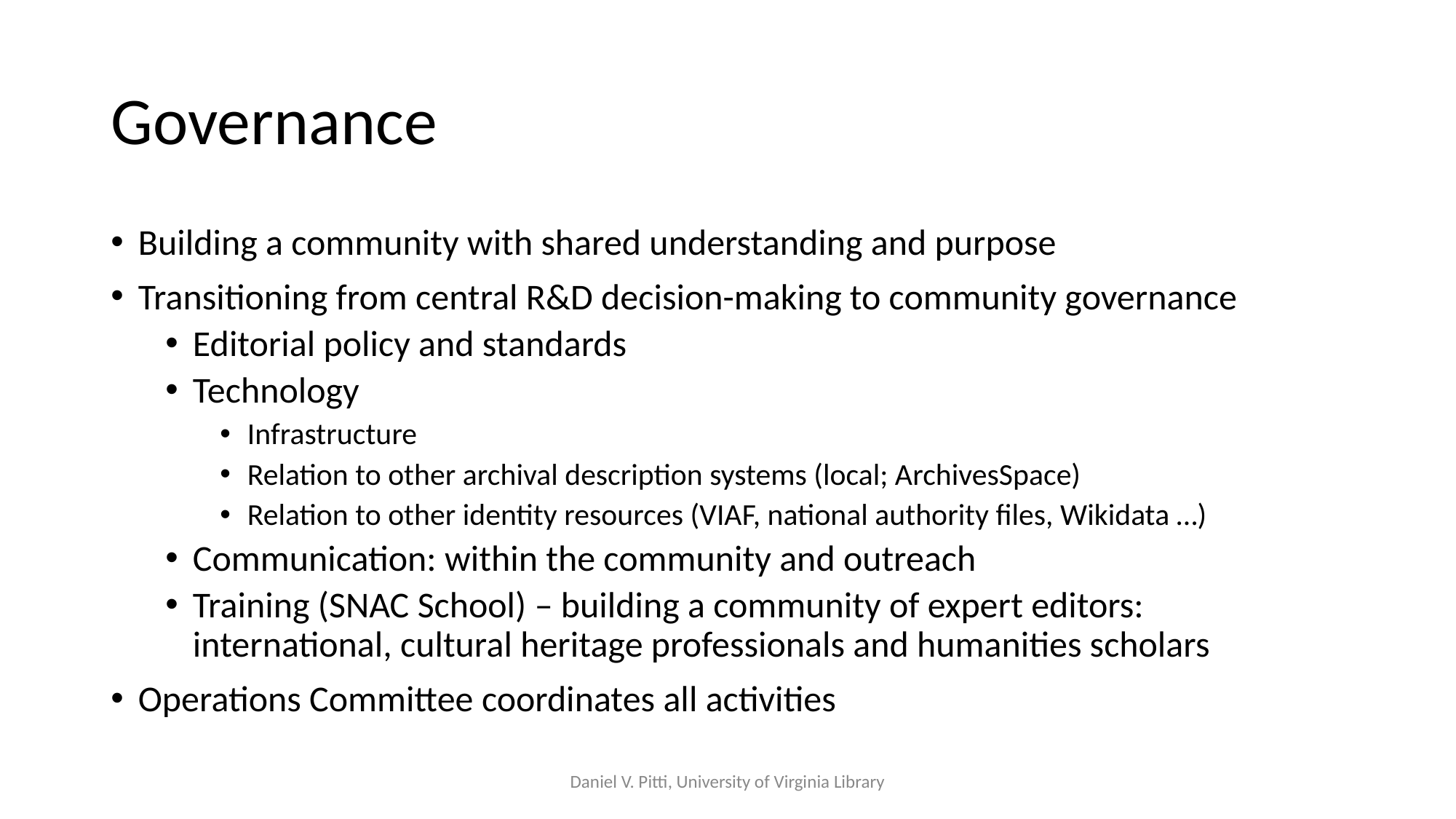

# Governance
Building a community with shared understanding and purpose
Transitioning from central R&D decision-making to community governance
Editorial policy and standards
Technology
Infrastructure
Relation to other archival description systems (local; ArchivesSpace)
Relation to other identity resources (VIAF, national authority files, Wikidata …)
Communication: within the community and outreach
Training (SNAC School) – building a community of expert editors: international, cultural heritage professionals and humanities scholars
Operations Committee coordinates all activities

Daniel V. Pitti, University of Virginia Library